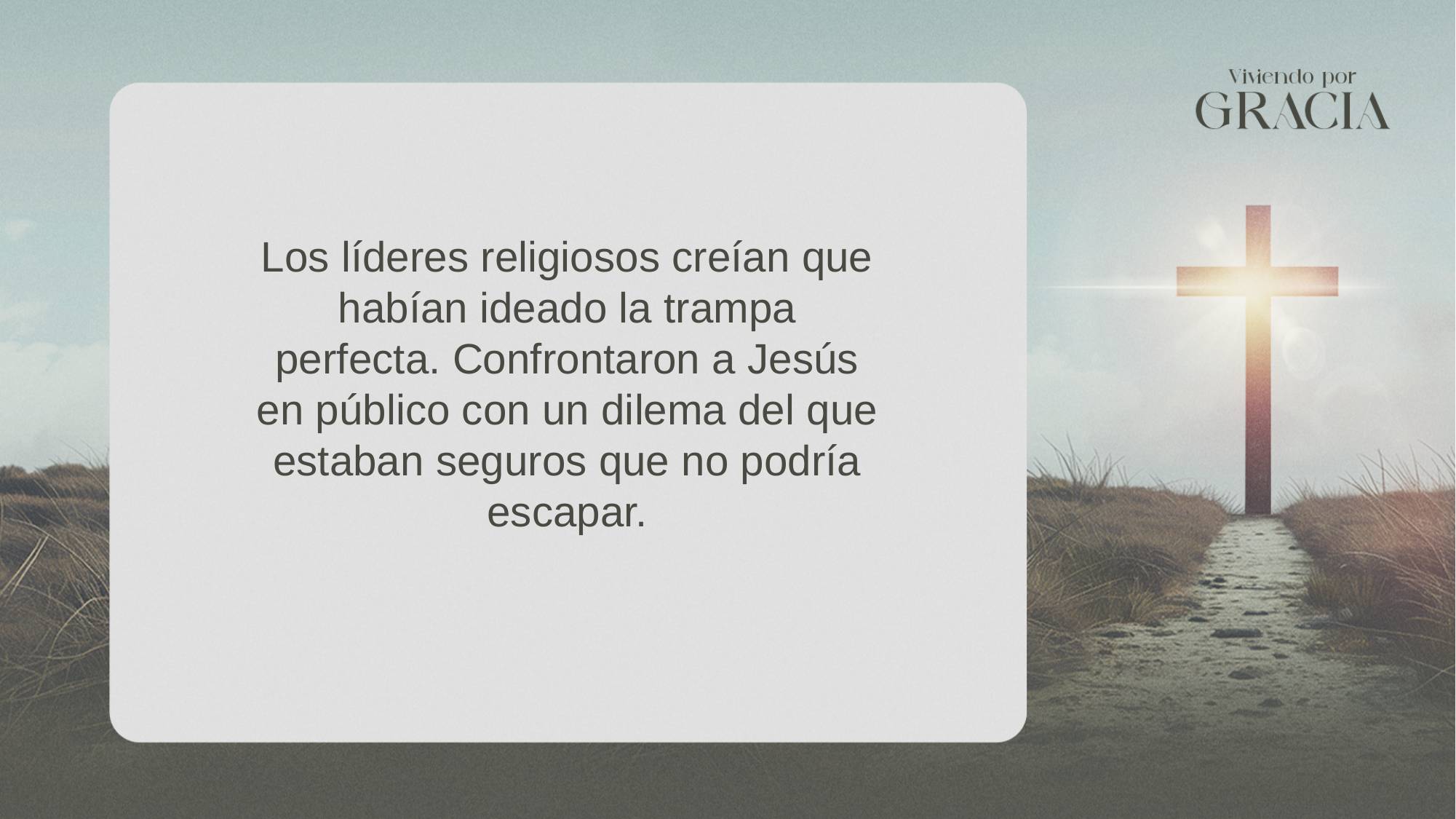

Los líderes religiosos creían que habían ideado la trampa perfecta. Confrontaron a Jesús en público con un dilema del que estaban seguros que no podría escapar.